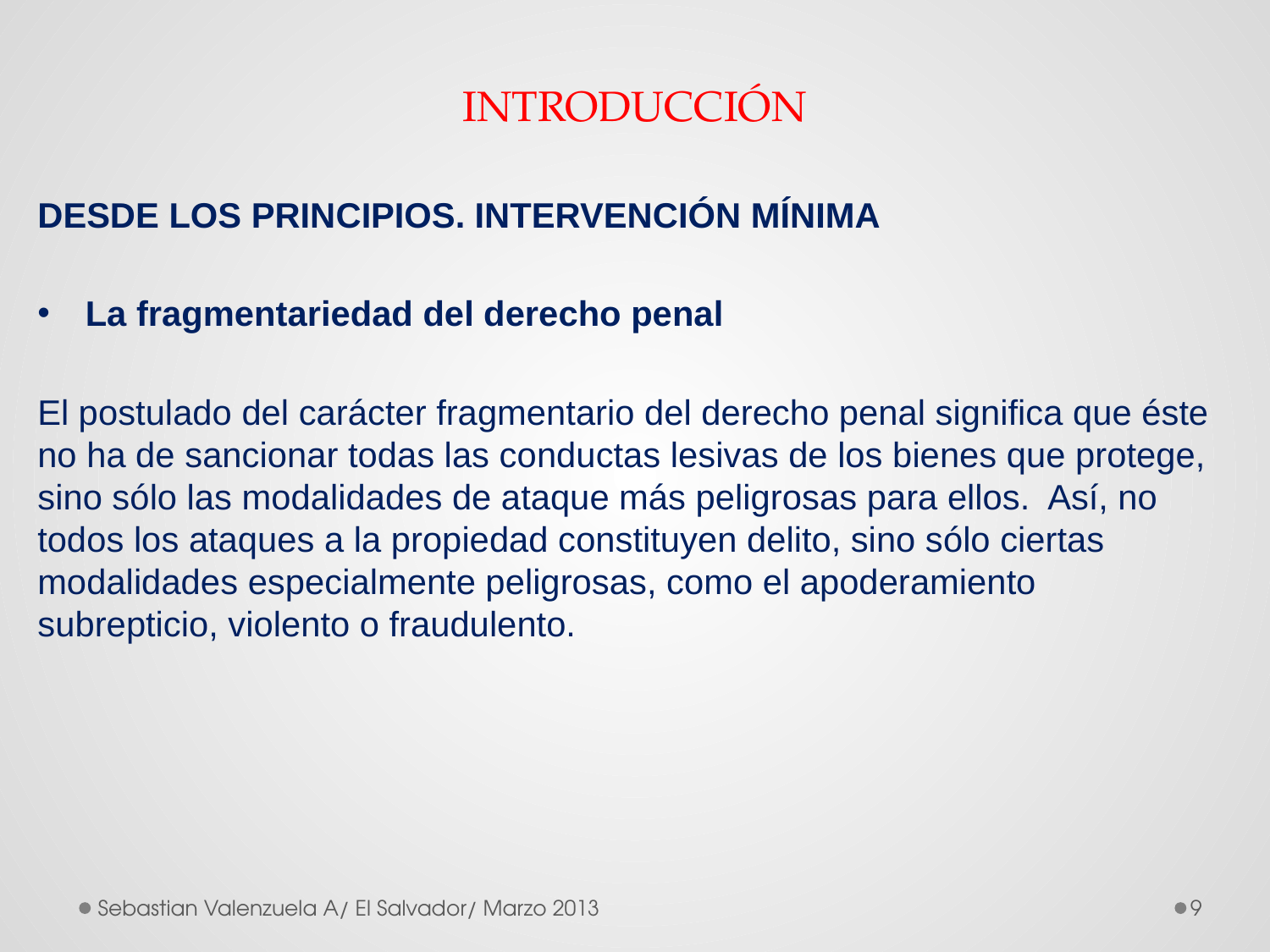

# INTRODUCCIÓN
DESDE LOS PRINCIPIOS. INTERVENCIÓN MÍNIMA

La fragmentariedad del derecho penal

El postulado del carácter fragmentario del derecho penal significa que éste no ha de sancionar todas las conductas lesivas de los bienes que protege, sino sólo las modalidades de ataque más peligrosas para ellos.  Así, no todos los ataques a la propiedad constituyen delito, sino sólo ciertas modalidades especialmente peligrosas, como el apoderamiento subrepticio, violento o fraudulento.
Sebastian Valenzuela A/ El Salvador/ Marzo 2013
9